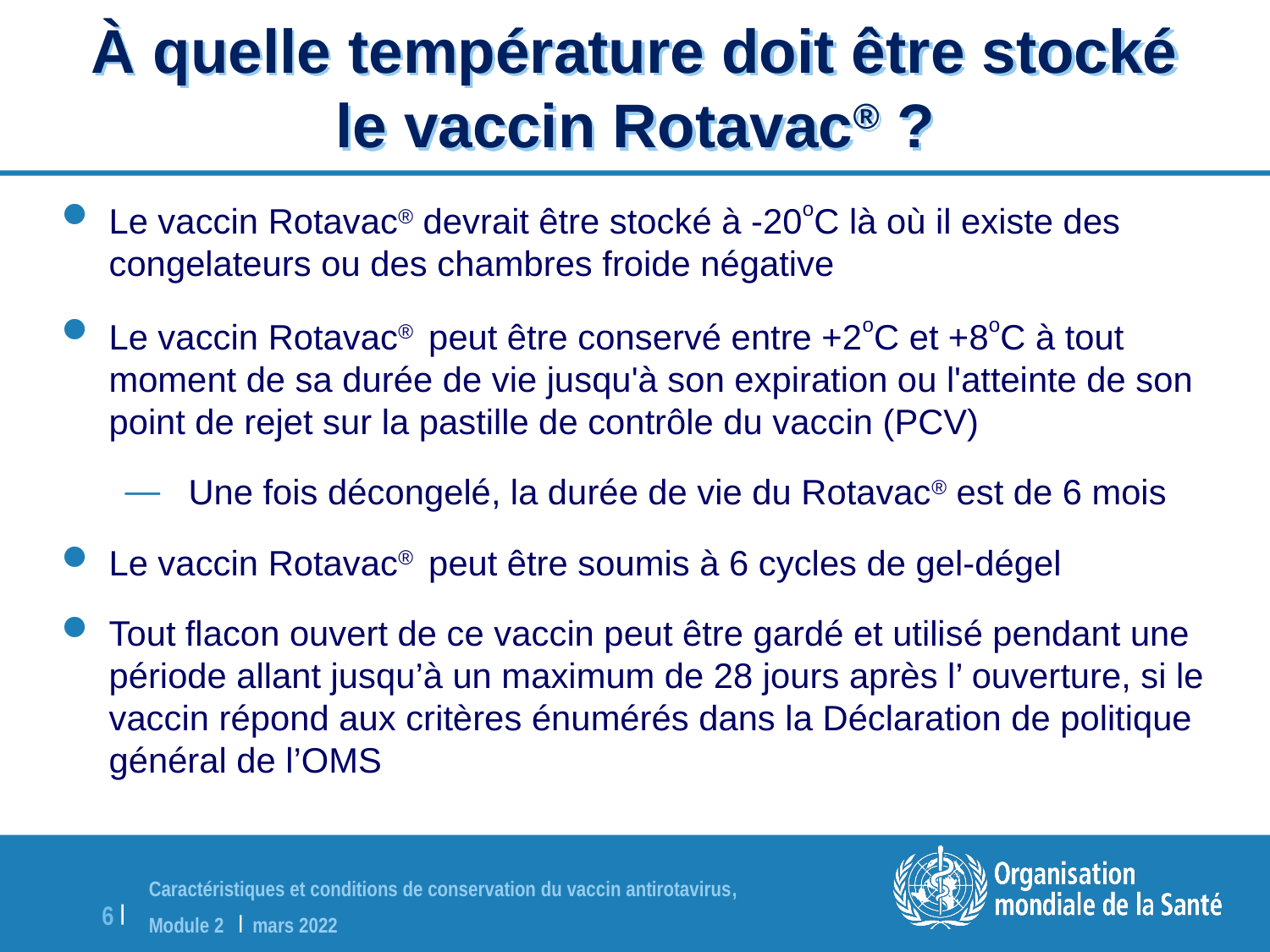

À quelle température doit être stocké
le vaccin Rotavac® ?
Le vaccin Rotavac® devrait être stocké à -20oC là où il existe des congelateurs ou des chambres froide négative
Le vaccin Rotavac®  peut être conservé entre +2oC et +8oC à tout moment de sa durée de vie jusqu'à son expiration ou l'atteinte de son point de rejet sur la pastille de contrôle du vaccin (PCV)
Une fois décongelé, la durée de vie du Rotavac® est de 6 mois
Le vaccin Rotavac®  peut être soumis à 6 cycles de gel-dégel
Tout flacon ouvert de ce vaccin peut être gardé et utilisé pendant une période allant jusqu’à un maximum de 28 jours après l’ ouverture, si le vaccin répond aux critères énumérés dans la Déclaration de politique général de l’OMS